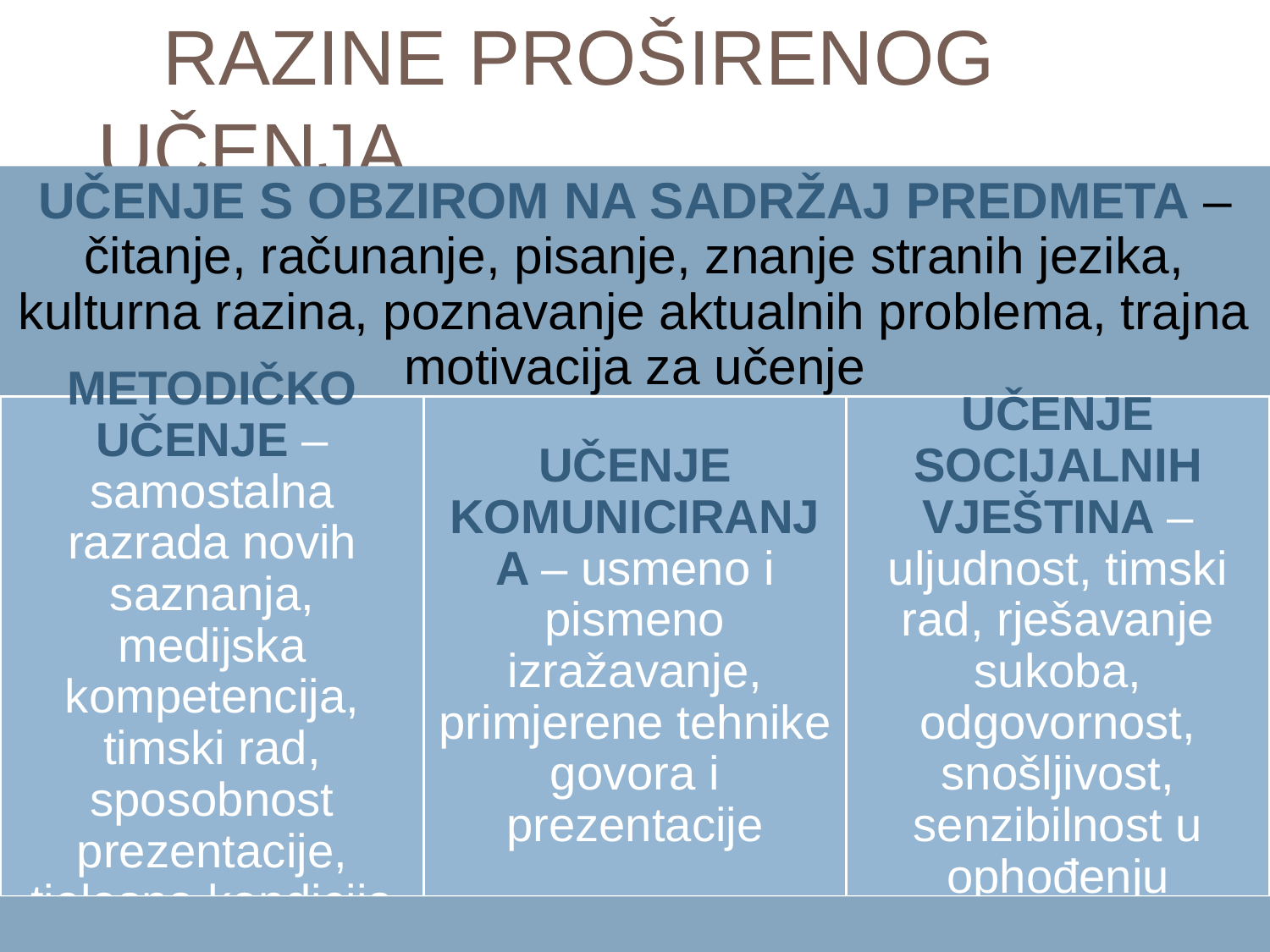

# RAZINE PROŠIRENOG UČENJA
UČENJE S OBZIROM NA SADRŽAJ PREDMETA – čitanje, računanje, pisanje, znanje stranih jezika, kulturna razina, poznavanje aktualnih problema, trajna motivacija za učenje
METODIČKO UČENJE – samostalna razrada novih saznanja, medijska kompetencija, timski rad, sposobnost prezentacije, tjelesna kondicija
UČENJE KOMUNICIRANJA – usmeno i pismeno izražavanje, primjerene tehnike govora i prezentacije
UČENJE SOCIJALNIH VJEŠTINA – uljudnost, timski rad, rješavanje sukoba, odgovornost, snošljivost, senzibilnost u ophođenju